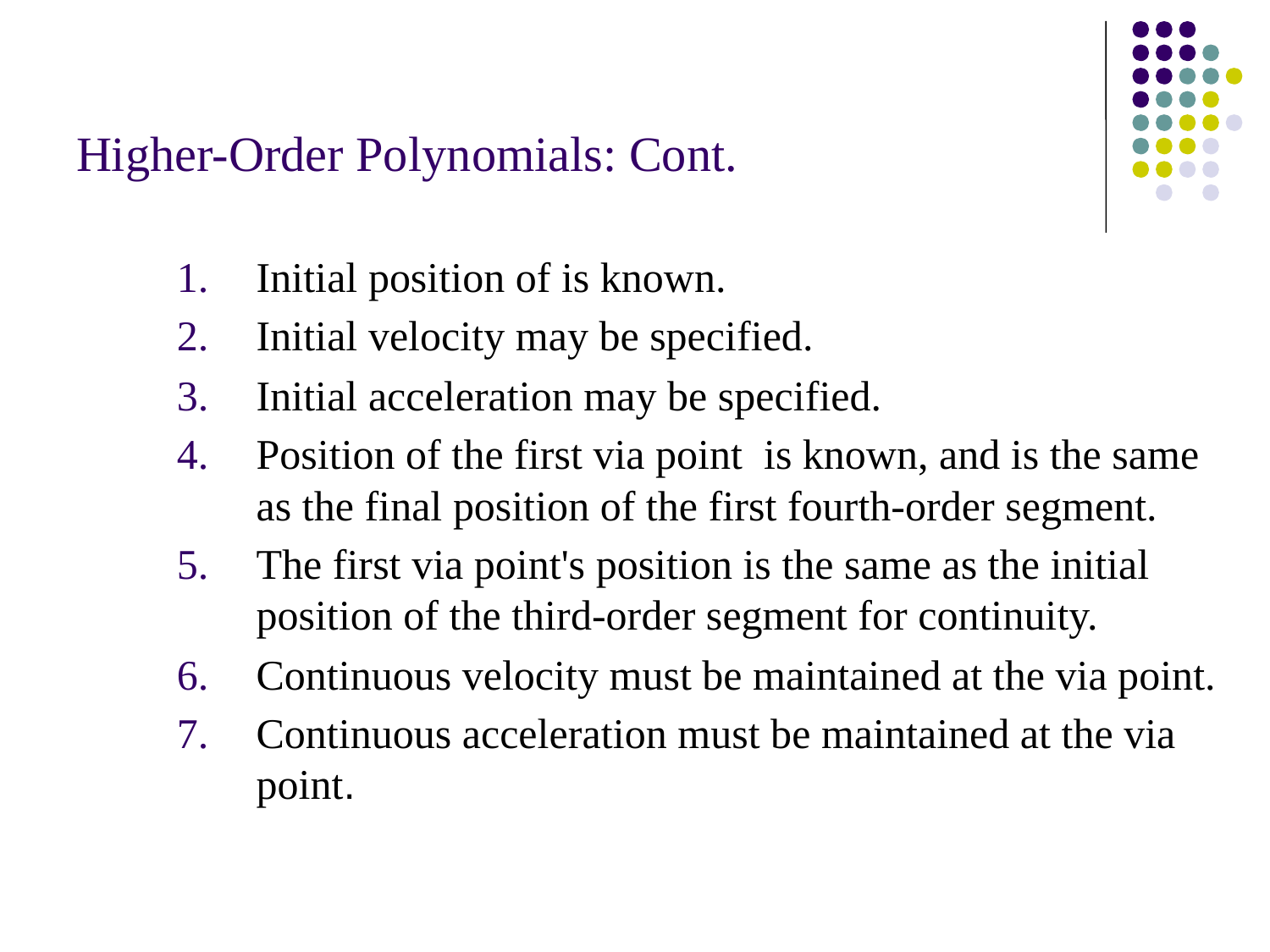

# Higher-Order Polynomials: Cont.
Initial position of is known.
Initial velocity may be specified.
Initial acceleration may be specified.
Position of the first via point  is known, and is the same as the final position of the first fourth-order segment.
The first via point's position is the same as the initial position of the third-order segment for continuity.
Continuous velocity must be maintained at the via point.
Continuous acceleration must be maintained at the via point.